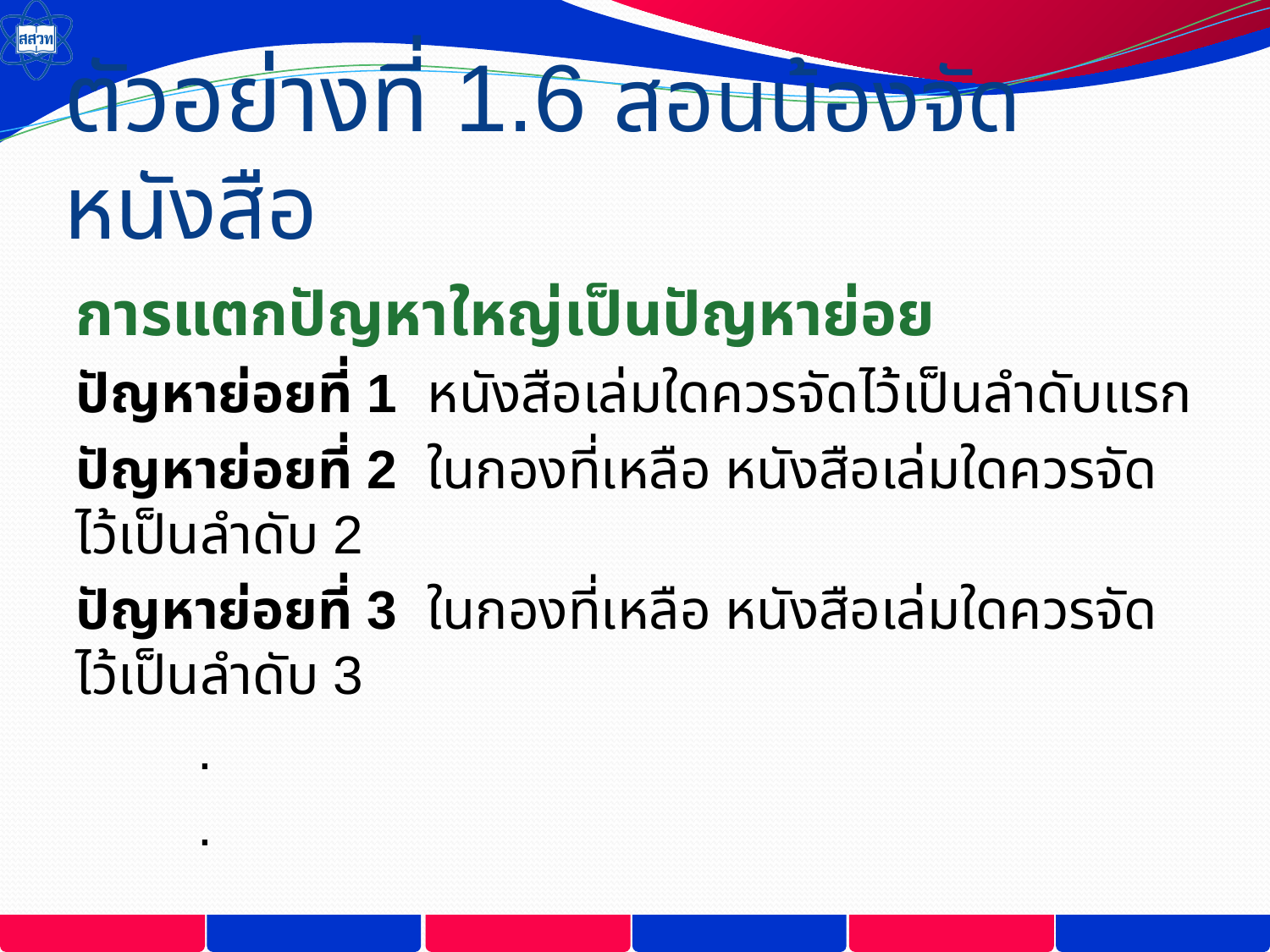

# ตัวอย่างที่ 1.6 สอนน้องจัดหนังสือ
การแตกปัญหาใหญ่เป็นปัญหาย่อย
ปัญหาย่อยที่ 1  หนังสือเล่มใดควรจัดไว้เป็นลำดับแรก
ปัญหาย่อยที่ 2  ในกองที่เหลือ หนังสือเล่มใดควรจัดไว้เป็นลำดับ 2
ปัญหาย่อยที่ 3  ในกองที่เหลือ หนังสือเล่มใดควรจัดไว้เป็นลำดับ 3
	.
	.